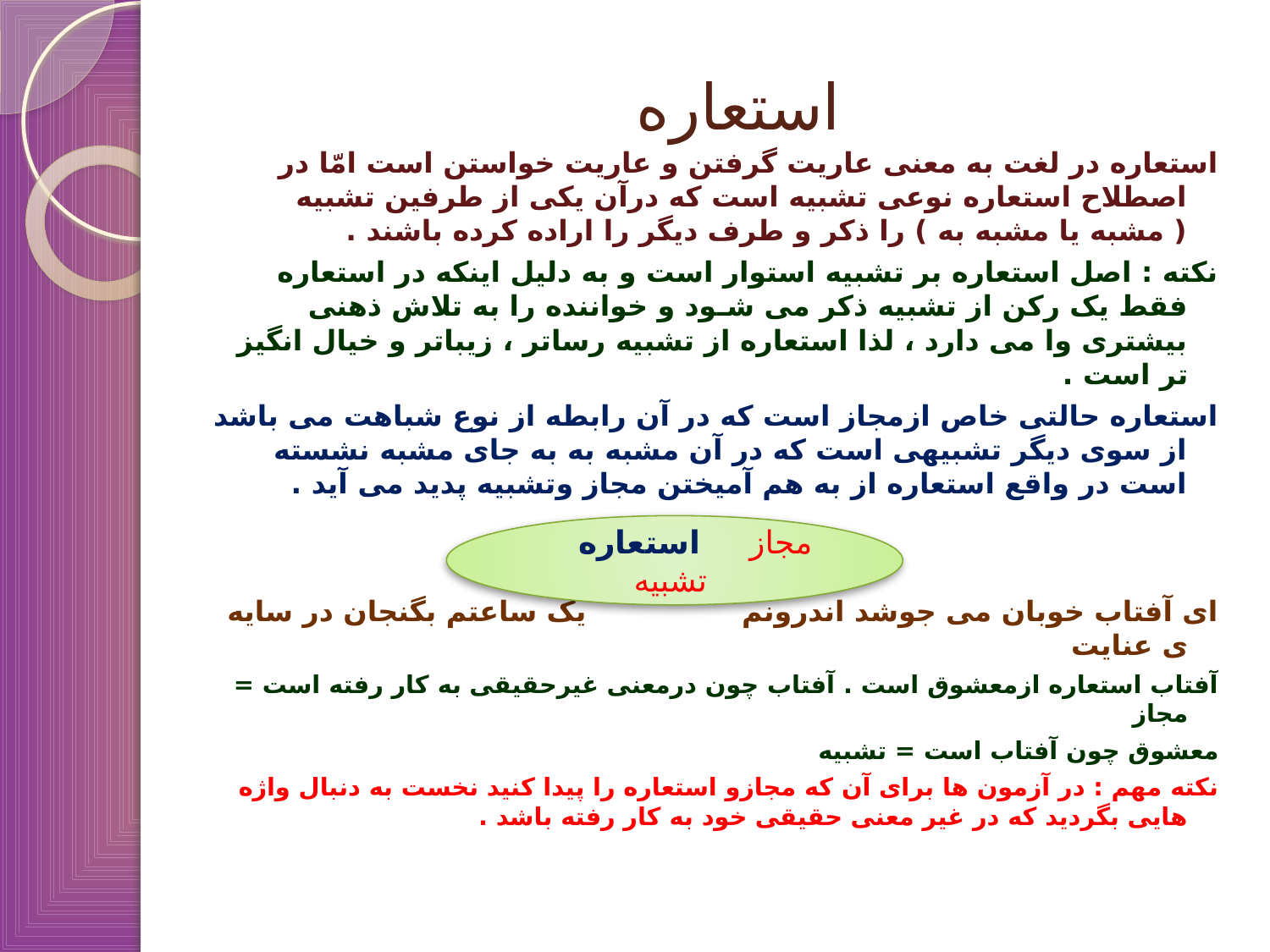

# استعاره
استعاره در لغت به معنی عاریت گرفتن و عاریت خواستن است امّا در اصطلاح استعاره نوعی تشبیه است که درآن یکی از طرفین تشبیه ( مشبه یا مشبه به ) را ذکر و طرف دیگر را اراده کرده باشند .
نکته : اصل استعاره بر تشبیه استوار است و به دلیل اینکه در استعاره فقط یک رکن از تشبیه ذکر می شـود و خواننده را به تلاش ذهنی بیشتری وا می دارد ، لذا استعاره از تشبیه رساتر ، زیباتر و خیال انگیز تر است .
استعاره حالتی خاص ازمجاز است که در آن رابطه از نوع شباهت می باشد از سوی دیگر تشبیهی است که در آن مشبه به به جای مشبه نشسته است در واقع استعاره از به هم آمیختن مجاز وتشبیه پدید می آید .

ای آفتاب خوبان می جوشد اندرونم                یک ساعتم بگنجان در سایه ی عنایت
آفتاب استعاره ازمعشوق است . آفتاب چون درمعنی غیرحقیقی به کار رفته است = مجاز
معشوق چون آفتاب است = تشبیه
نکته مهم : در آزمون ها برای آن که مجازو استعاره را پیدا کنید نخست به دنبال واژه هایی بگردید که در غیر معنی حقیقی خود به کار رفته باشد .
مجاز      استعاره      تشبیه